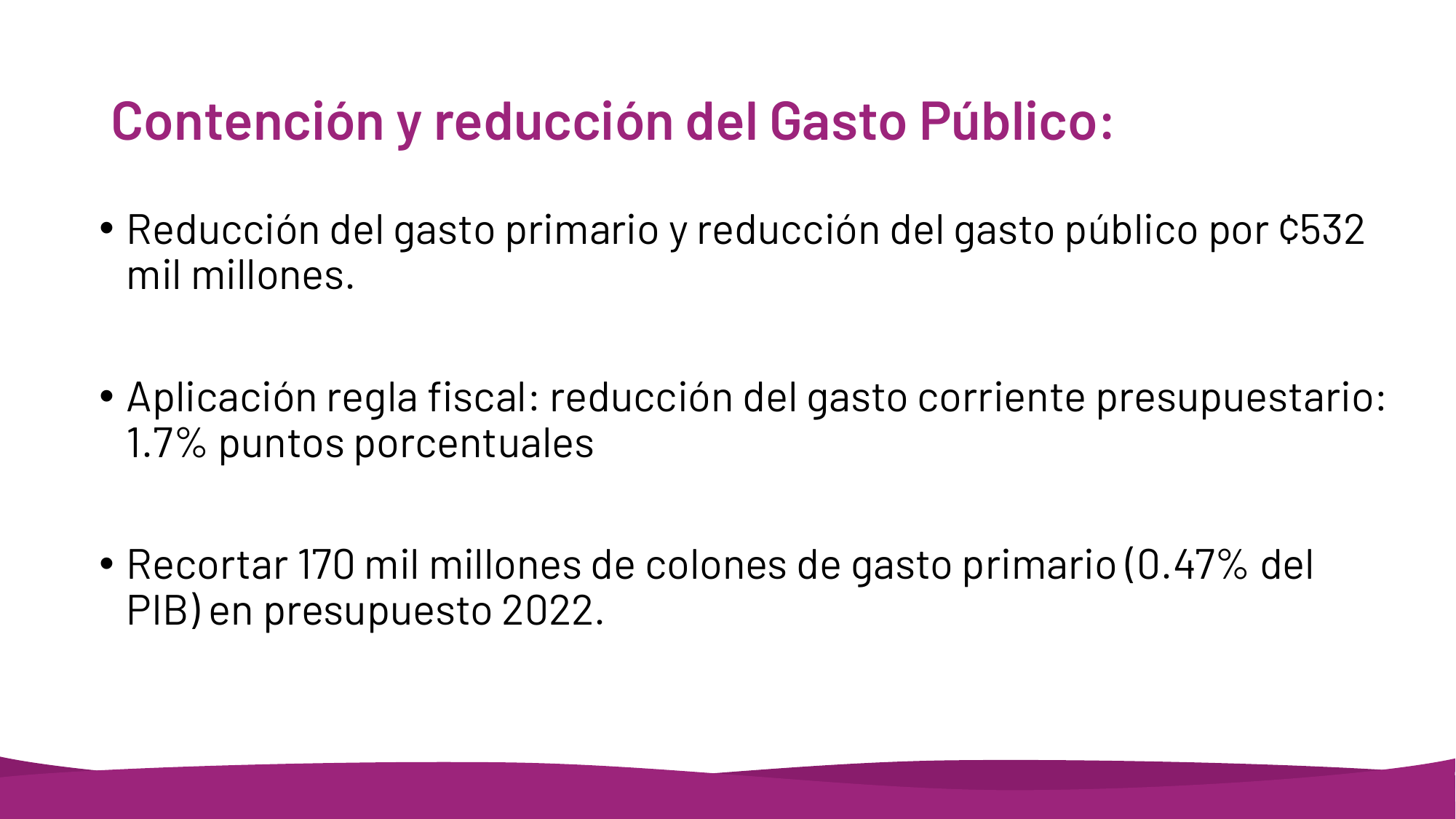

# Contención y reducción del Gasto Público:
Reducción del gasto primario y reducción del gasto público por ¢532 mil millones.

Aplicación regla fiscal: reducción del gasto corriente presupuestario: 1.7% puntos porcentuales

Recortar 170 mil millones de colones de gasto primario (0.47% del PIB) en presupuesto 2022.